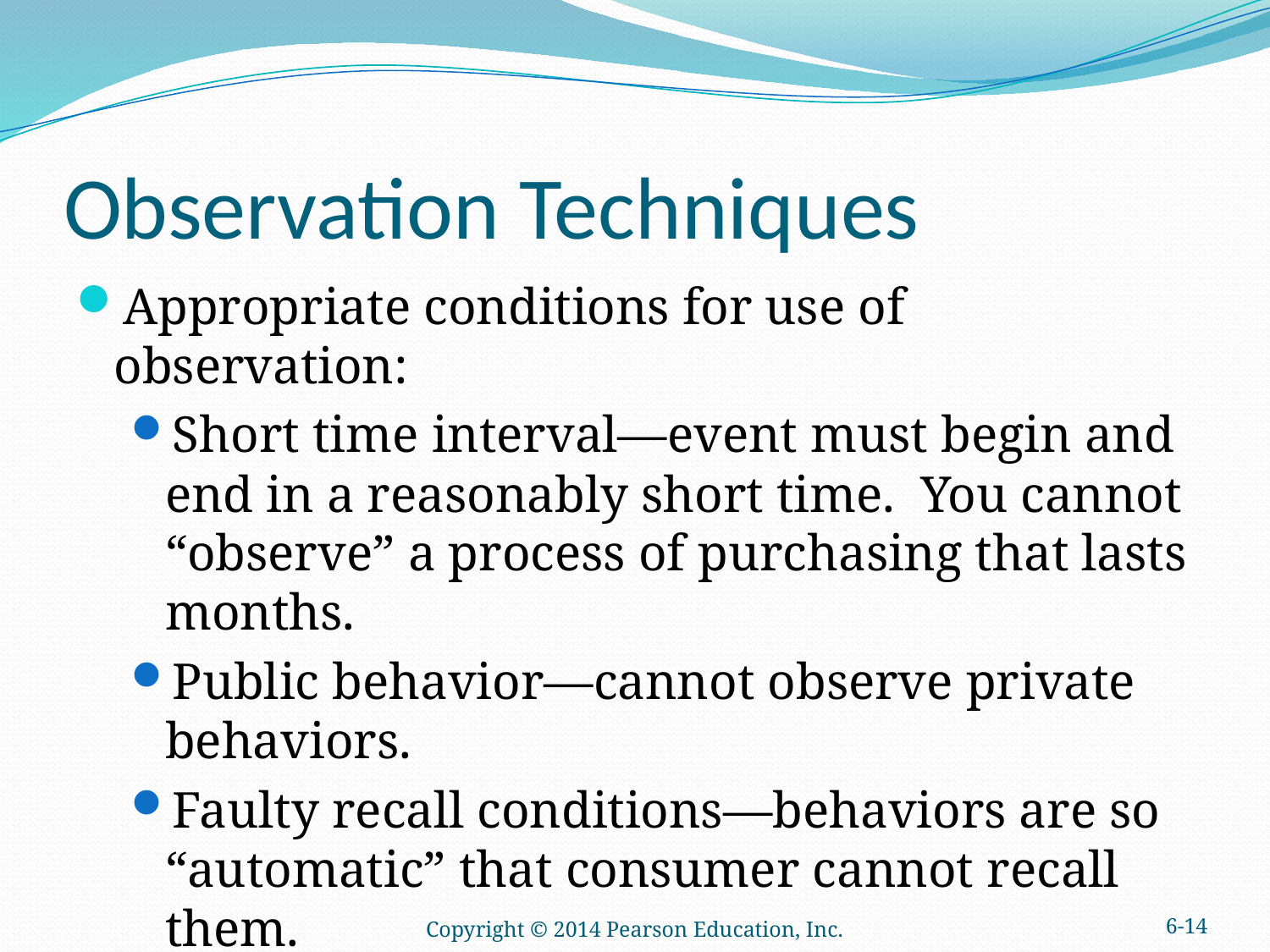

# Observation Techniques
Appropriate conditions for use of observation:
Short time interval—event must begin and end in a reasonably short time.  You cannot “observe” a process of purchasing that lasts months.
Public behavior—cannot observe private behaviors.
Faulty recall conditions—behaviors are so “automatic” that consumer cannot recall them.